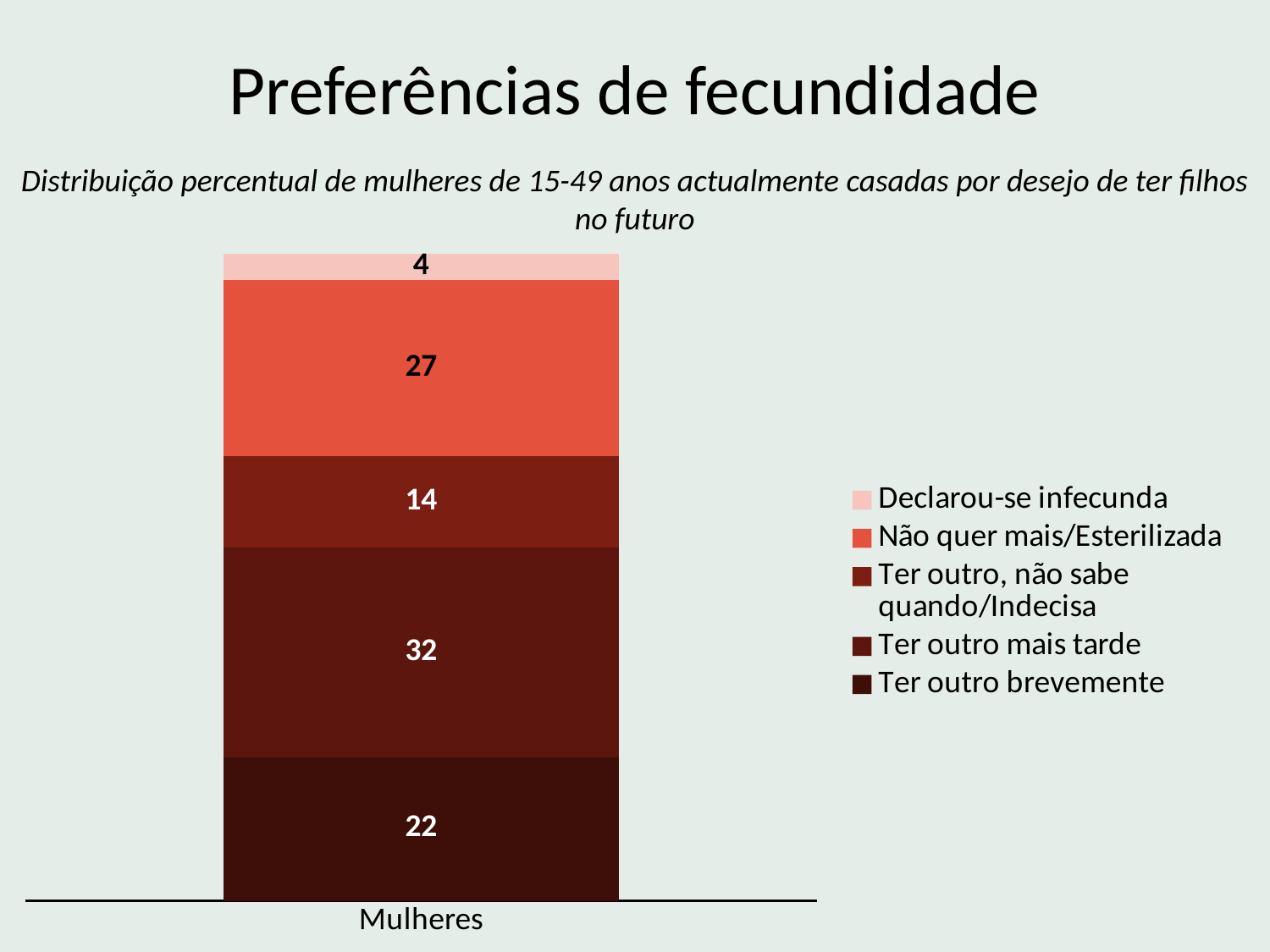

Preferências de fecundidade
Distribuição percentual de mulheres de 15-49 anos actualmente casadas por desejo de ter filhos no futuro

### Chart

| Category | Ter outro brevemente | Ter outro mais tarde | Ter outro, não sabe quando/Indecisa | Não quer mais/Esterilizada | Declarou-se infecunda |
|---|---|---|---|---|---|
| Mulheres | 22.0 | 32.0 | 14.0 | 27.0 | 4.0 |